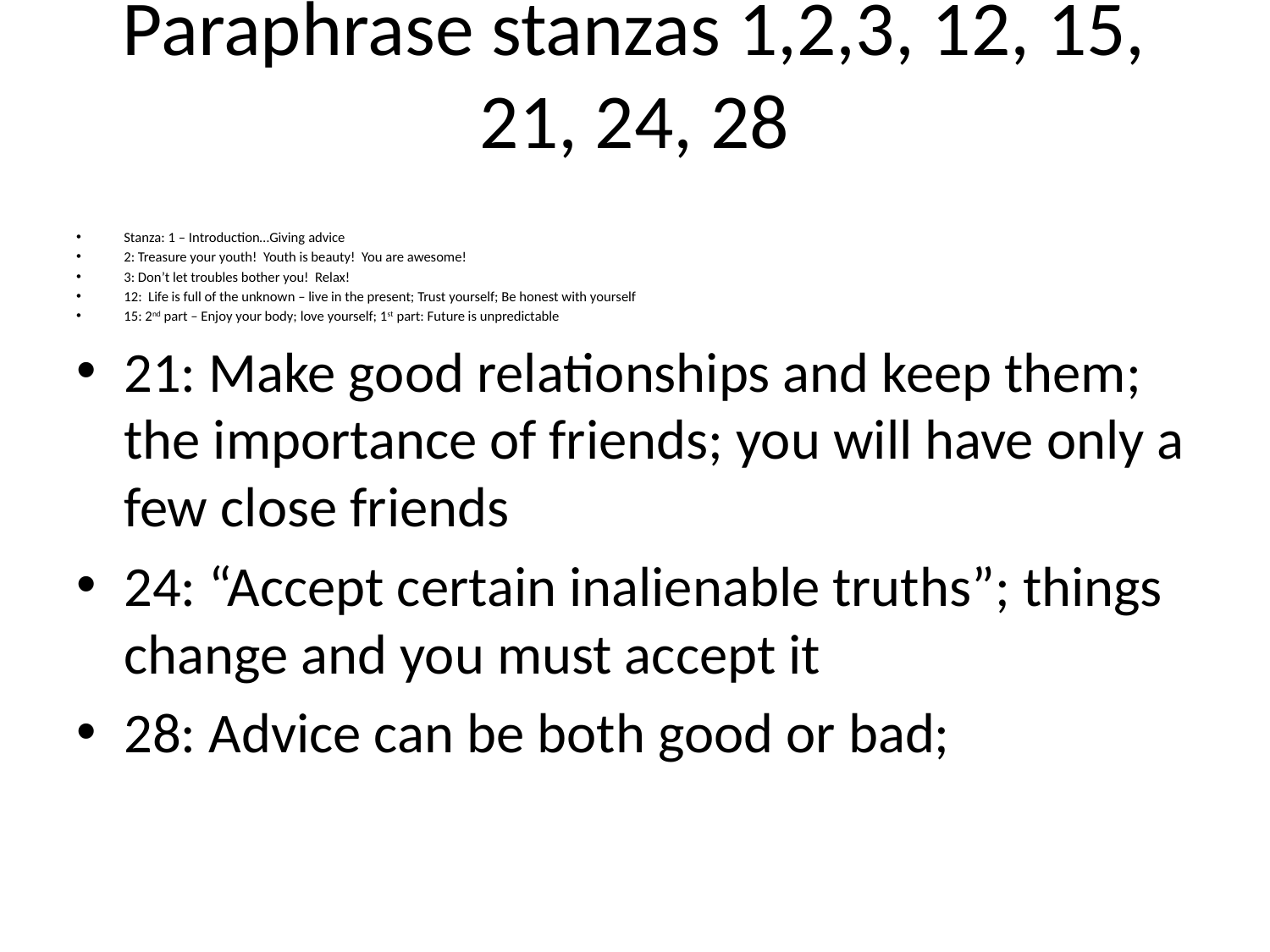

# Paraphrase stanzas 1,2,3, 12, 15, 21, 24, 28
Stanza: 1 – Introduction…Giving advice
2: Treasure your youth!  Youth is beauty!  You are awesome!
3: Don’t let troubles bother you!  Relax!
12:  Life is full of the unknown – live in the present; Trust yourself; Be honest with yourself
15: 2nd part – Enjoy your body; love yourself; 1st part: Future is unpredictable
21: Make good relationships and keep them; the importance of friends; you will have only a few close friends
24: “Accept certain inalienable truths”; things change and you must accept it
28: Advice can be both good or bad;